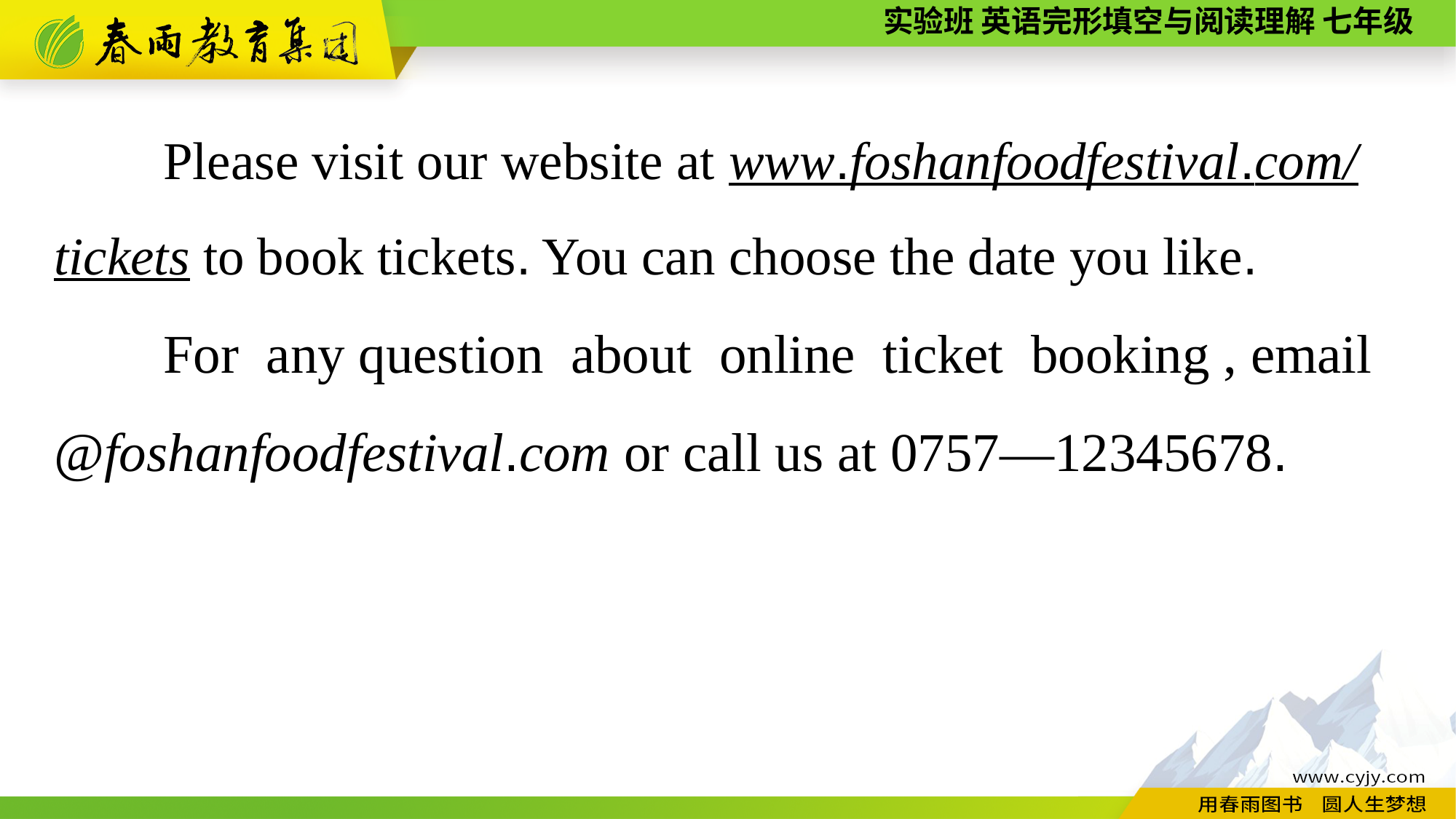

Please visit our website at www.foshanfoodfestival.com/
tickets to book tickets. You can choose the date you like.
For  any question  about  online  ticket  booking , email
@foshanfoodfestival.com or call us at 0757—12345678.